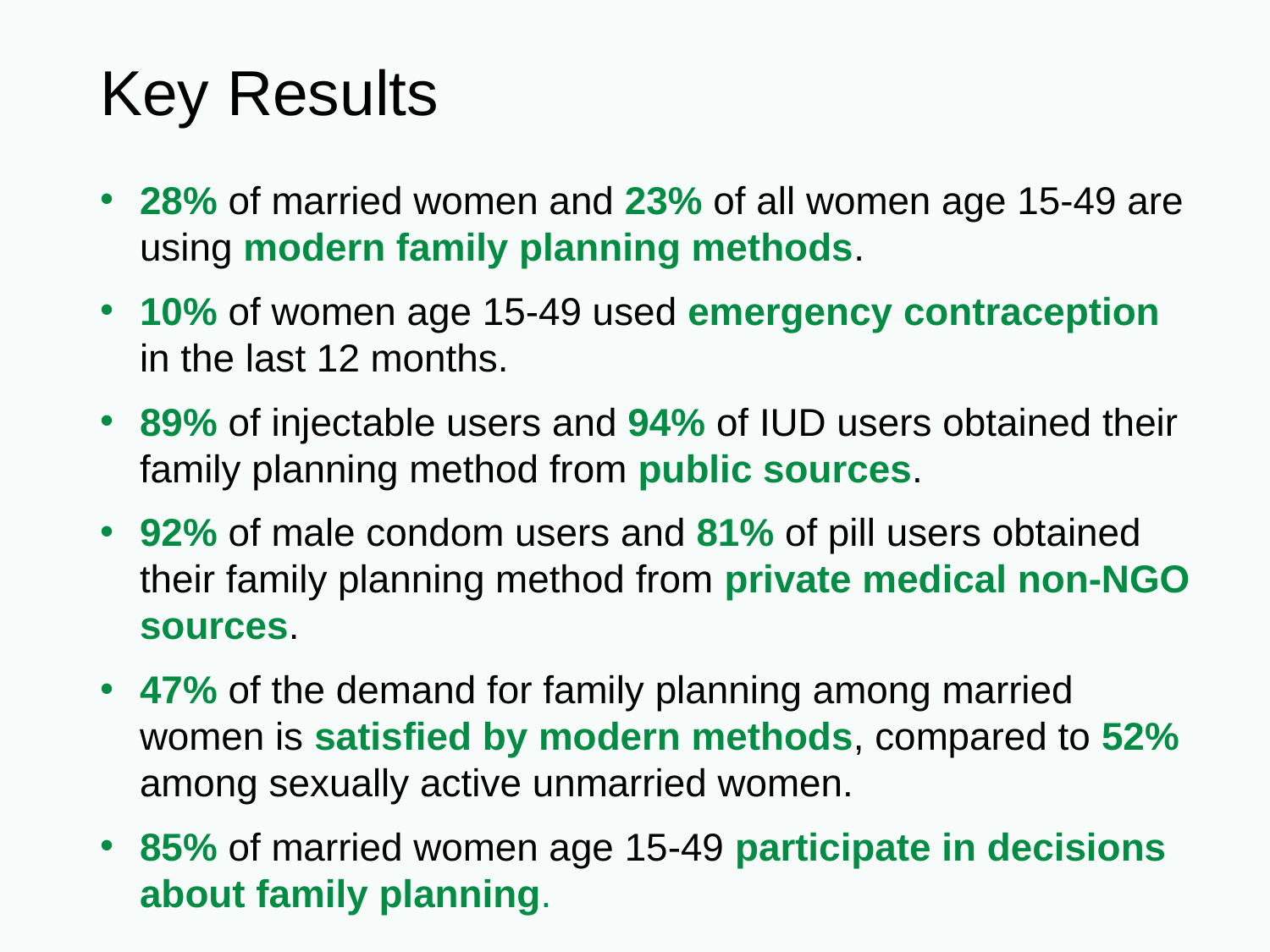

# Key Results
28% of married women and 23% of all women age 15-49 are using modern family planning methods.
10% of women age 15-49 used emergency contraception in the last 12 months.
89% of injectable users and 94% of IUD users obtained their family planning method from public sources.
92% of male condom users and 81% of pill users obtained their family planning method from private medical non-NGO sources.
47% of the demand for family planning among married women is satisfied by modern methods, compared to 52% among sexually active unmarried women.
85% of married women age 15-49 participate in decisions about family planning.